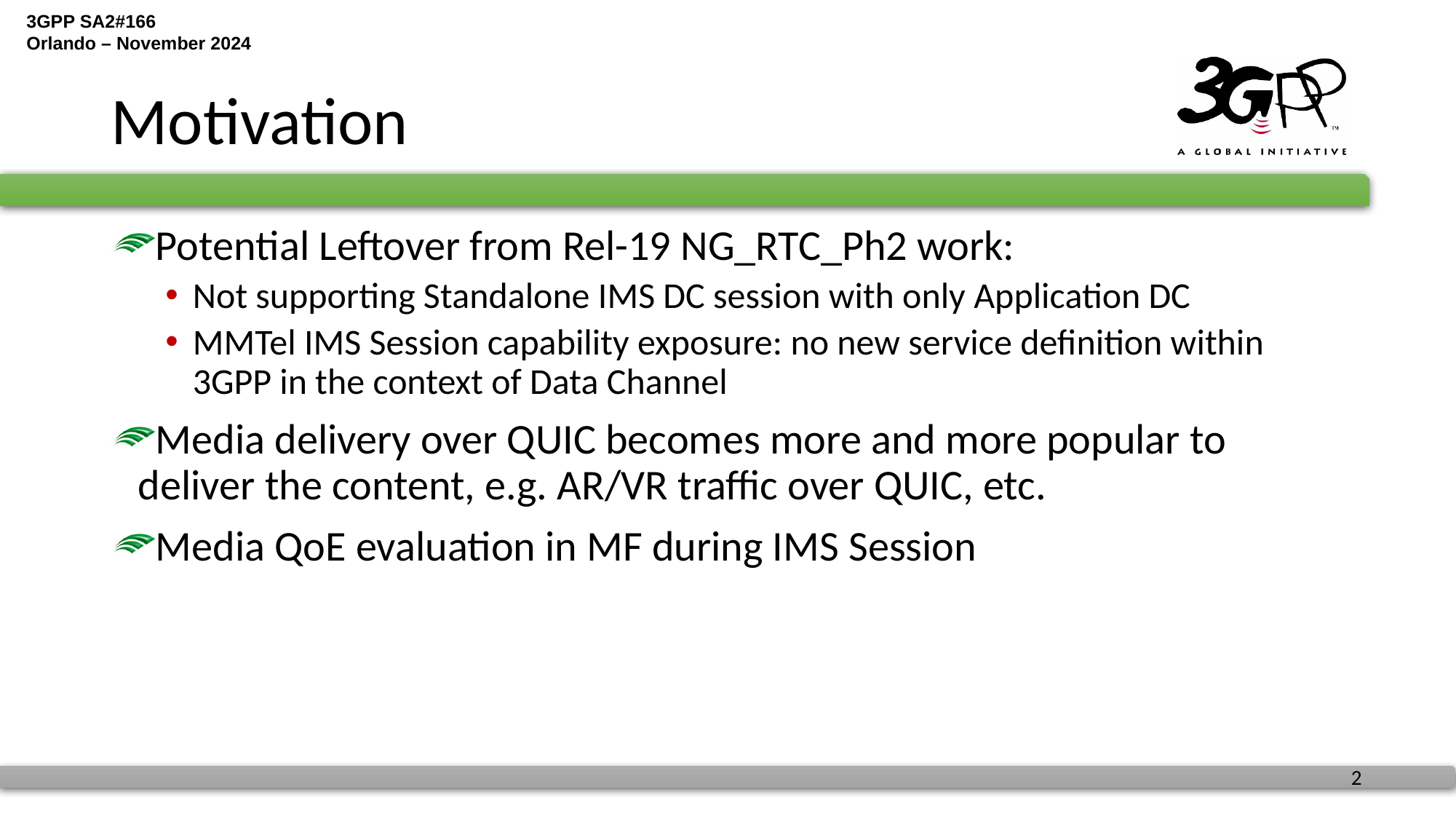

# Motivation
Potential Leftover from Rel-19 NG_RTC_Ph2 work:
Not supporting Standalone IMS DC session with only Application DC
MMTel IMS Session capability exposure: no new service definition within 3GPP in the context of Data Channel
Media delivery over QUIC becomes more and more popular to deliver the content, e.g. AR/VR traffic over QUIC, etc.
Media QoE evaluation in MF during IMS Session